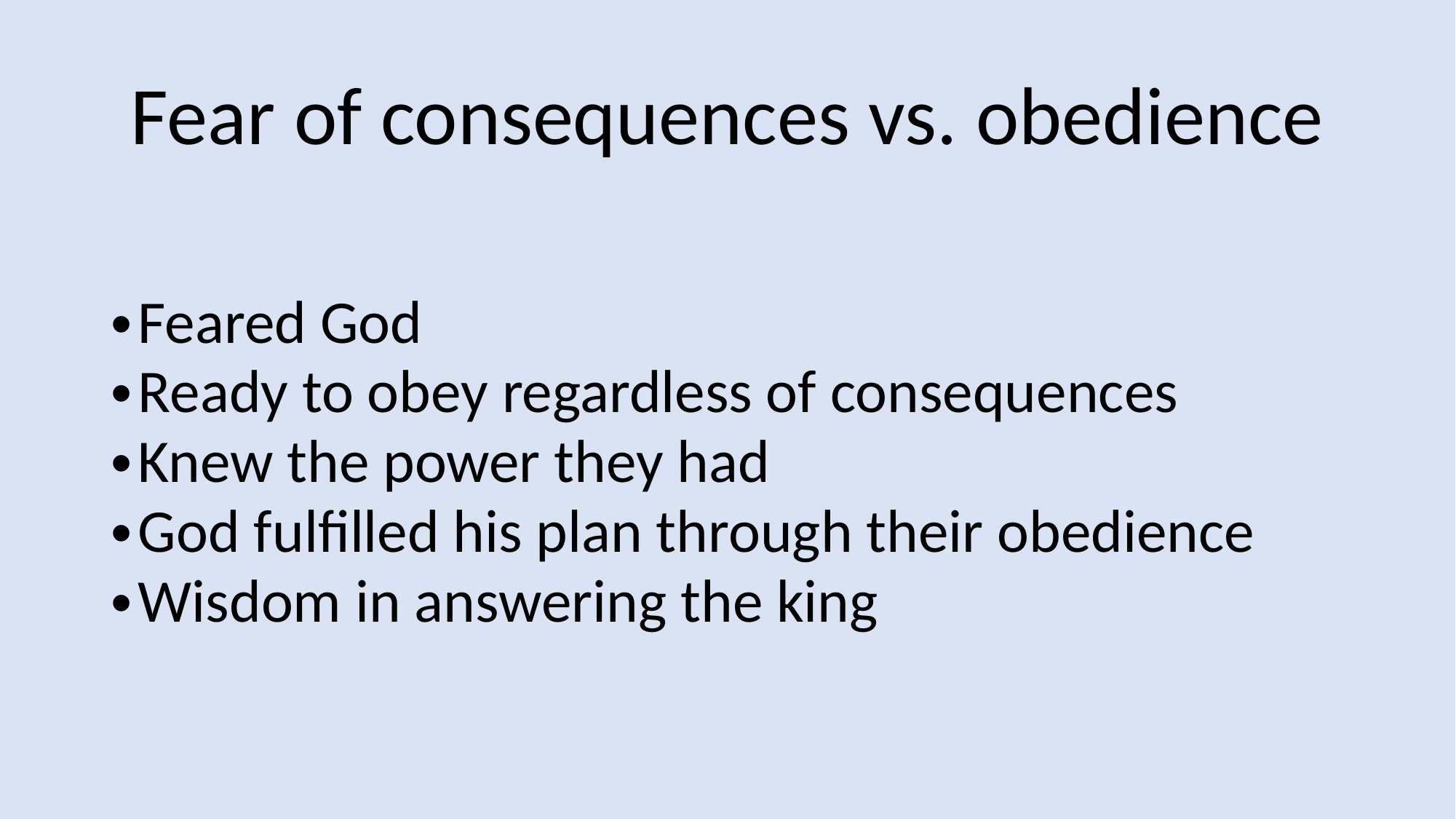

# Fear of consequences vs. obedience

Feared God
Ready to obey regardless of consequences
Knew the power they had
God fulfilled his plan through their obedience
Wisdom in answering the king